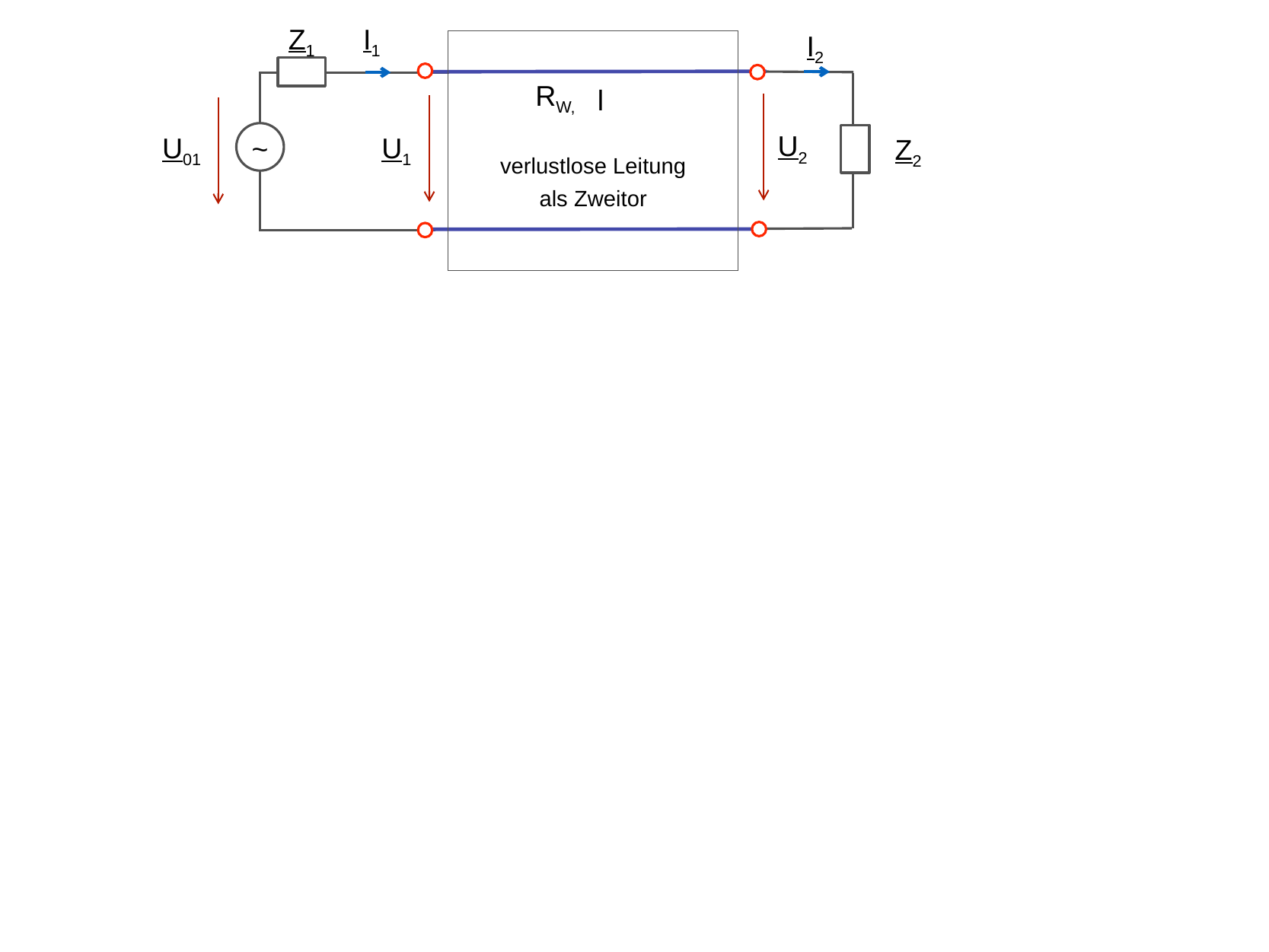

Z1
I1
I2

RW,

l

U2

U01
U1
~
Z2

verlustlose Leitung
als Zweitor